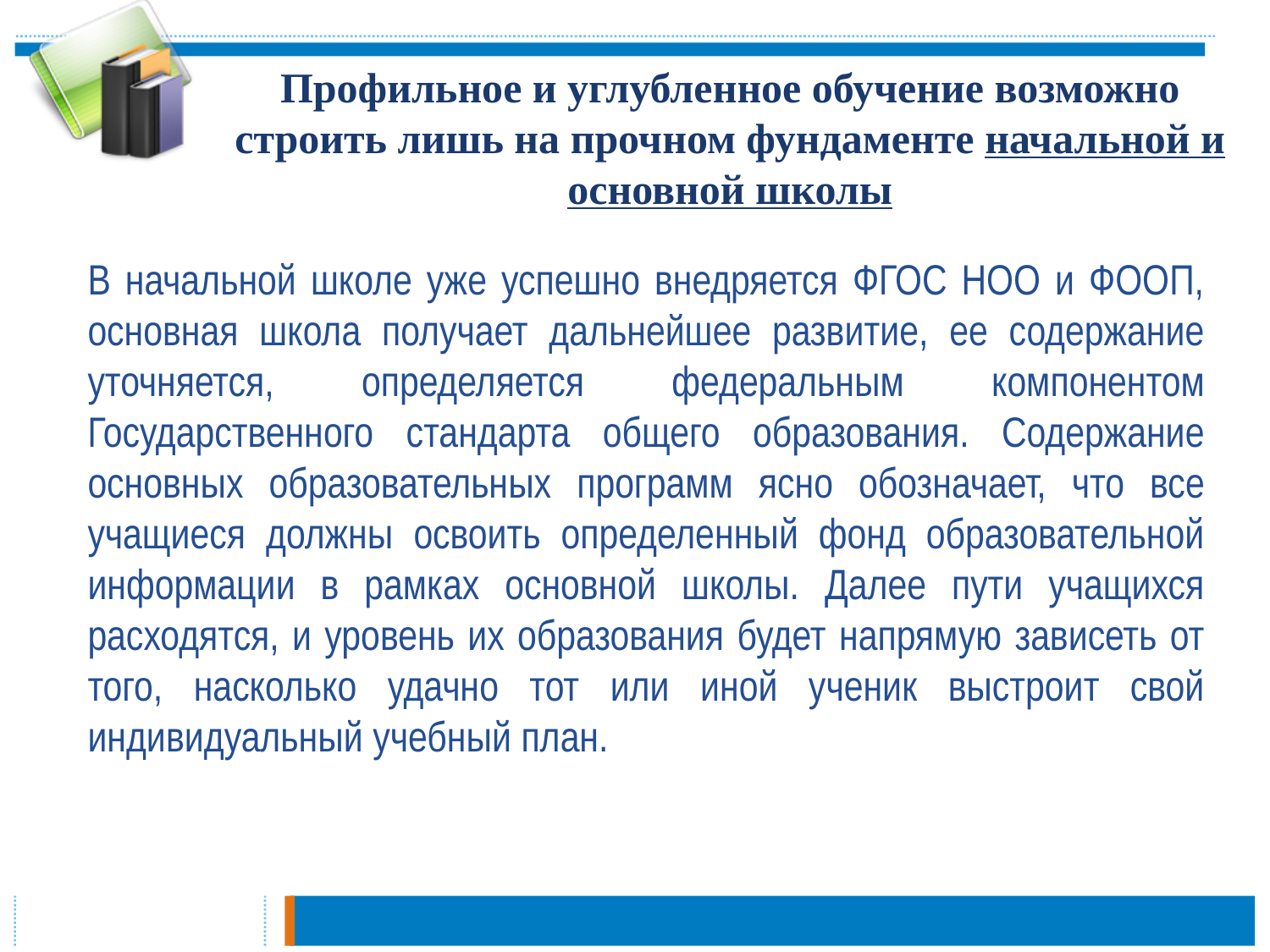

# Профильное и углубленное обучение возможно строить лишь на прочном фундаменте начальной и основной школы
В начальной школе уже успешно внедряется ФГОС НОО и ФООП, основная школа получает дальнейшее развитие, ее содержание уточняется, определяется федеральным компонентом Государственного стандарта общего образования. Содержание основных образовательных программ ясно обозначает, что все учащиеся должны освоить определенный фонд образовательной информации в рамках основной школы. Далее пути учащихся расходятся, и уровень их образования будет напрямую зависеть от того, насколько удачно тот или иной ученик выстроит свой индивидуальный учебный план.